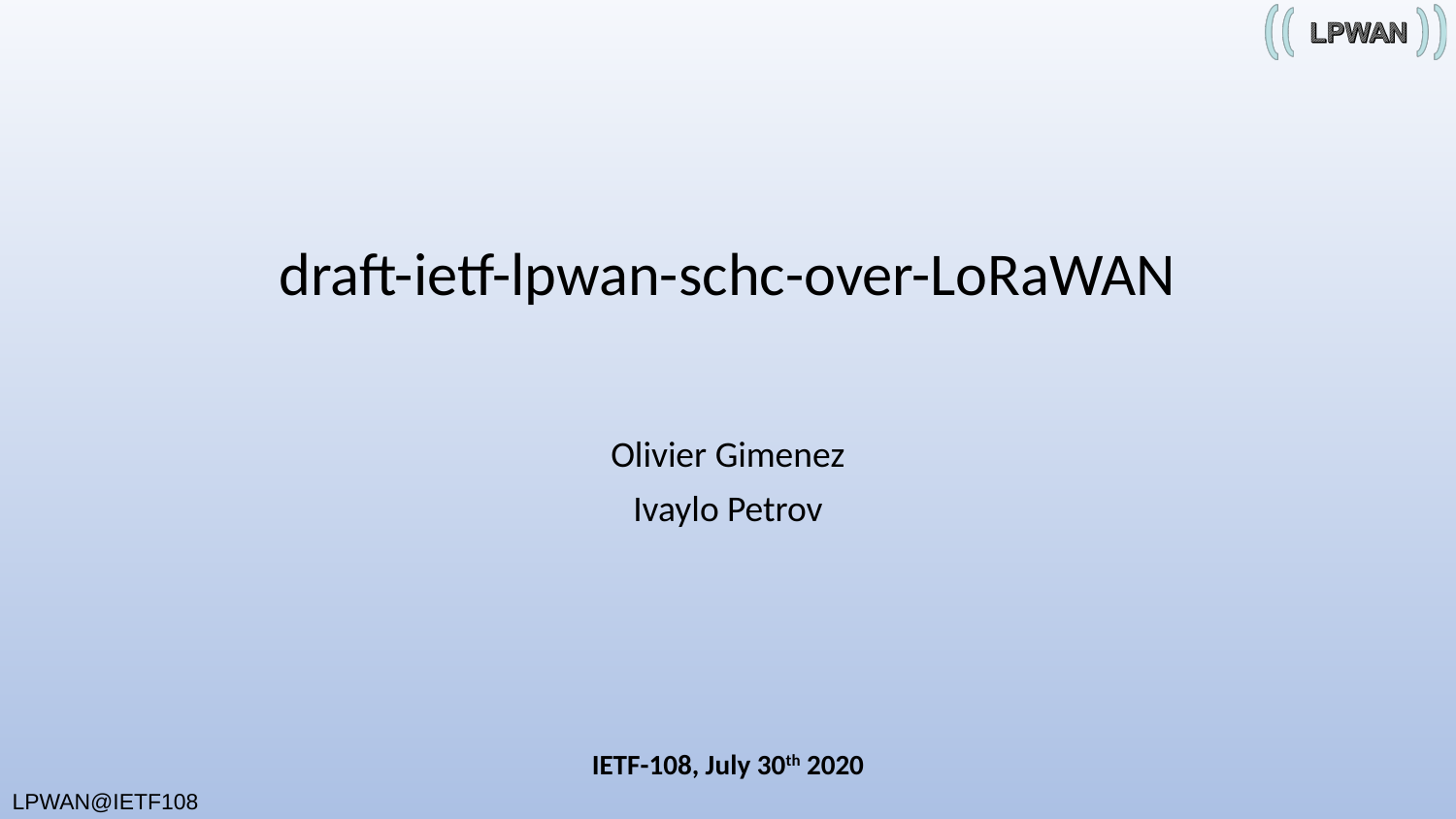

# draft-ietf-lpwan-schc-over-LoRaWAN
Olivier Gimenez
Ivaylo Petrov

IETF-108, July 30th 2020